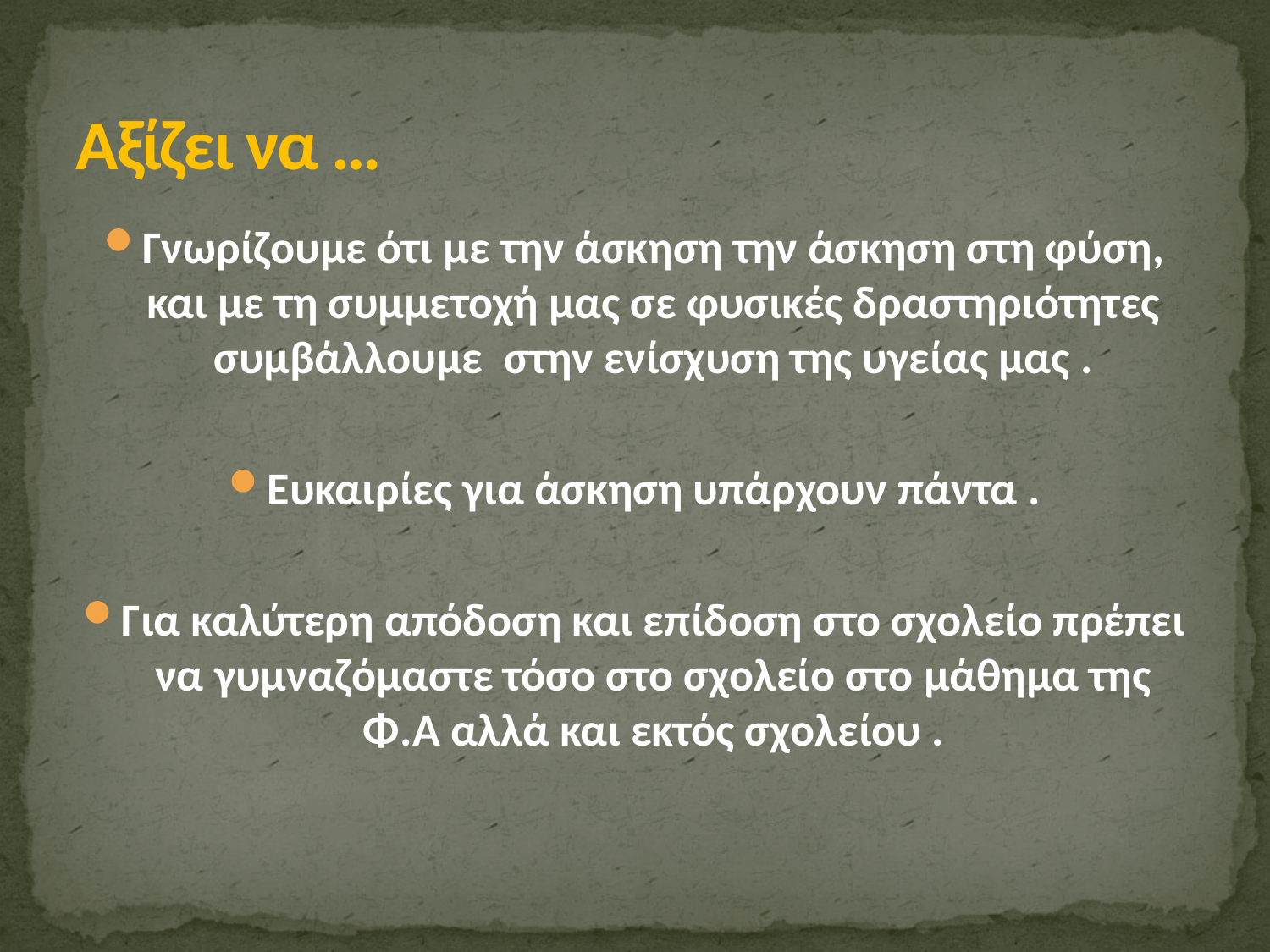

# Αξίζει να …
Γνωρίζουμε ότι με την άσκηση την άσκηση στη φύση, και με τη συμμετοχή μας σε φυσικές δραστηριότητες συμβάλλουμε  στην ενίσχυση της υγείας μας .

Ευκαιρίες για άσκηση υπάρχουν πάντα .

Για καλύτερη απόδοση και επίδοση στο σχολείο πρέπει να γυμναζόμαστε τόσο στο σχολείο στο μάθημα της Φ.Α αλλά και εκτός σχολείου .